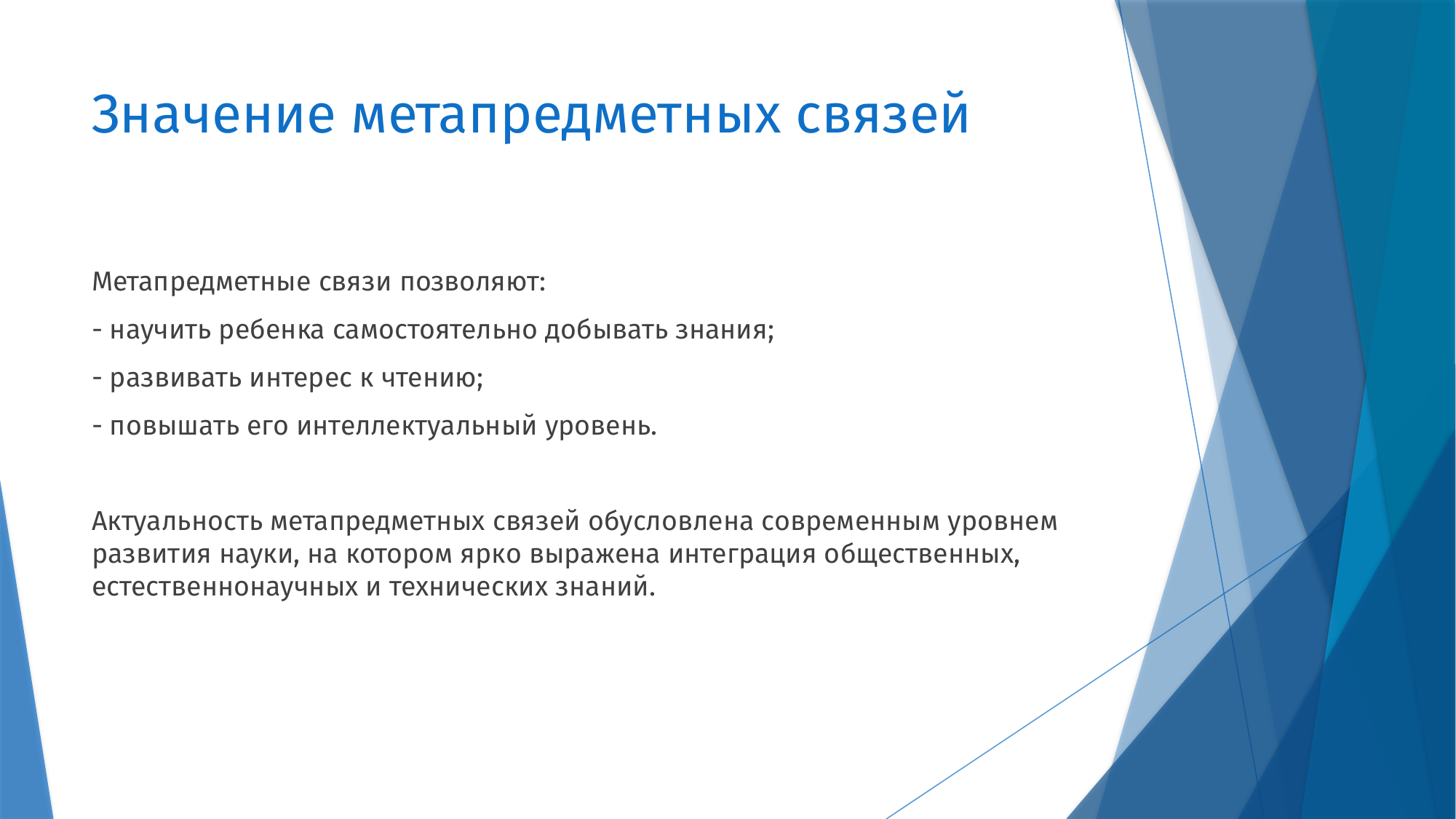

# Значение метапредметных связей
Метапредметные связи позволяют:
- научить ребенка самостоятельно добывать знания;
- развивать интерес к чтению;
- повышать его интеллектуальный уровень.

Актуальность метапредметных связей обусловлена современным уровнем развития науки, на котором ярко выражена интеграция общественных, естественнонаучных и технических знаний.